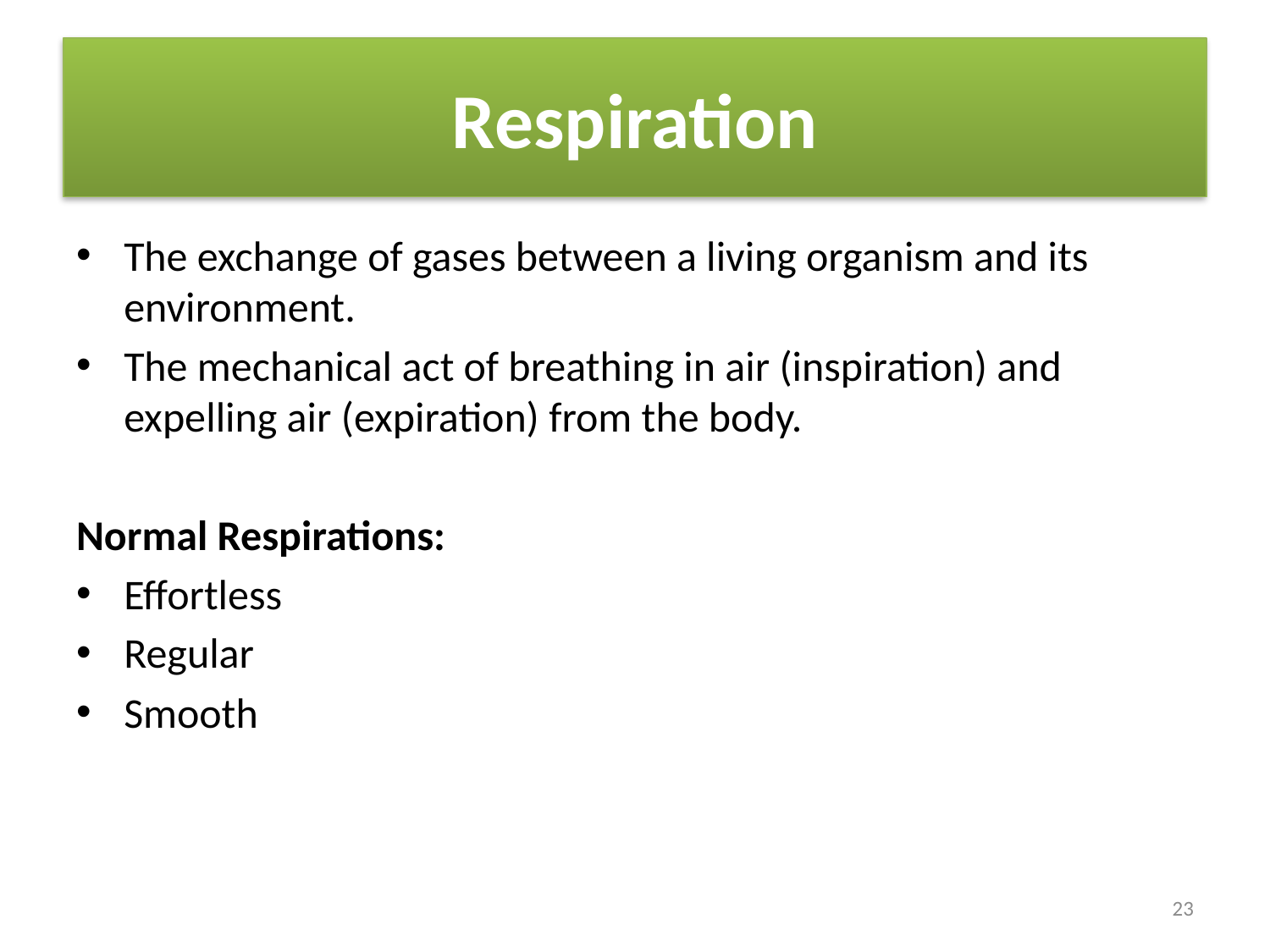

# Respiration
The exchange of gases between a living organism and its environment.
The mechanical act of breathing in air (inspiration) and expelling air (expiration) from the body.

Normal Respirations:
Effortless
Regular
Smooth

23